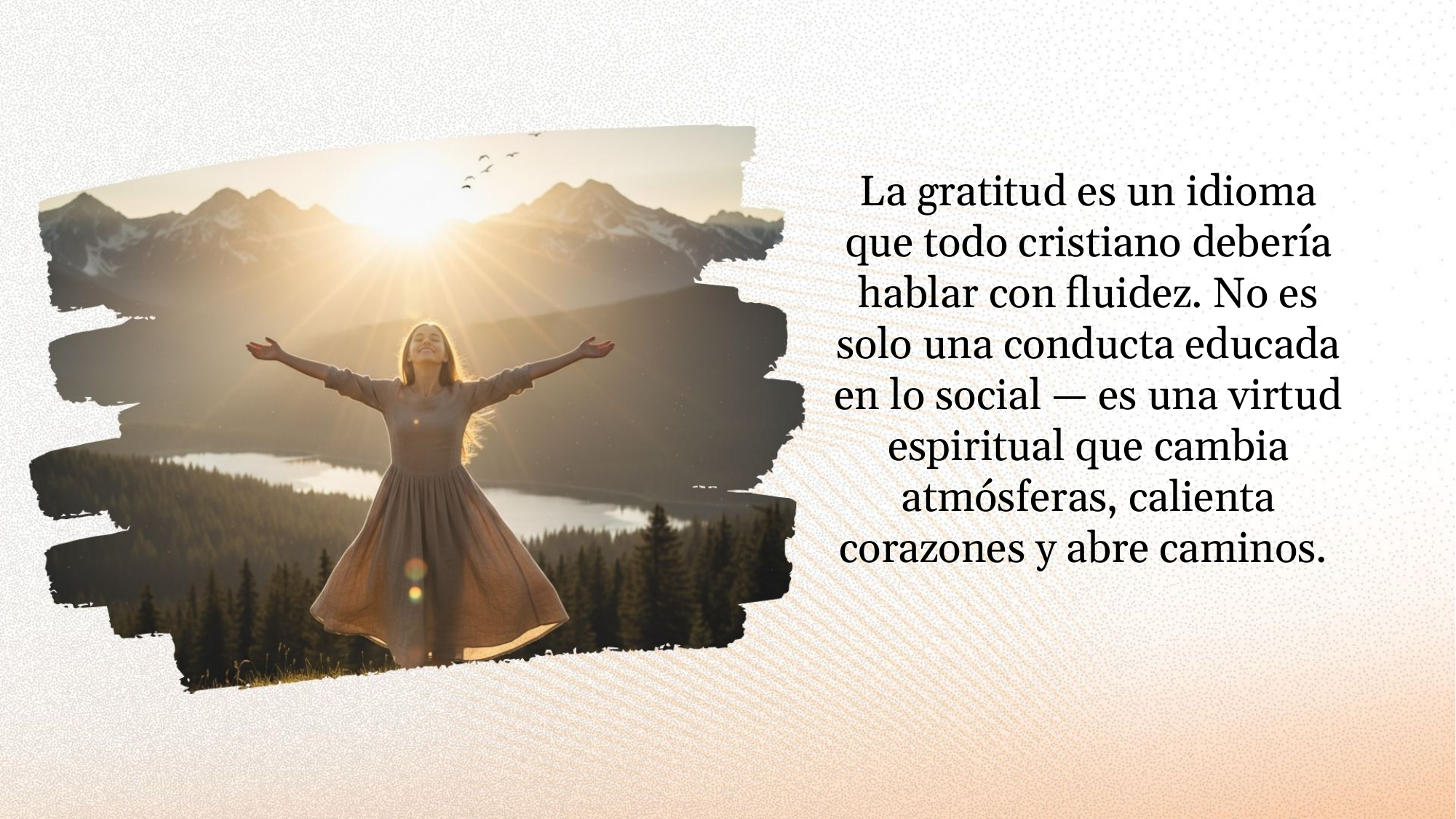

La gratitud es un idioma que todo cristiano debería hablar con fluidez. No es solo una conducta educada en lo social — es una virtud espiritual que cambia atmósferas, calienta corazones y abre caminos.